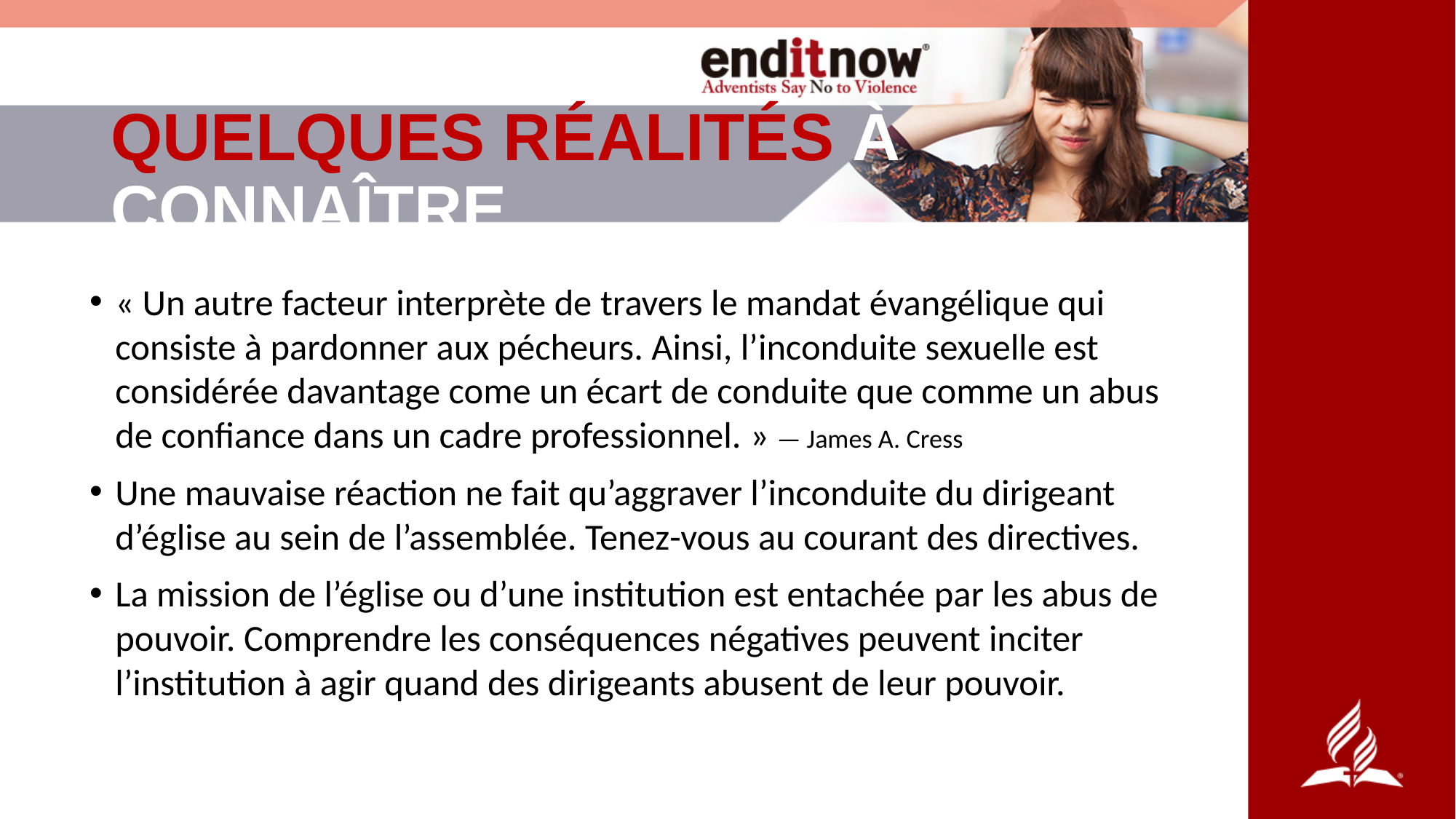

# QUELQUES RÉALITÉS À CONNAÎTRE

« Un autre facteur interprète de travers le mandat évangélique qui consiste à pardonner aux pécheurs. Ainsi, l’inconduite sexuelle est considérée davantage come un écart de conduite que comme un abus de confiance dans un cadre professionnel. » — James A. Cress
Une mauvaise réaction ne fait qu’aggraver l’inconduite du dirigeant d’église au sein de l’assemblée. Tenez-vous au courant des directives.
La mission de l’église ou d’une institution est entachée par les abus de pouvoir. Comprendre les conséquences négatives peuvent inciter l’institution à agir quand des dirigeants abusent de leur pouvoir.